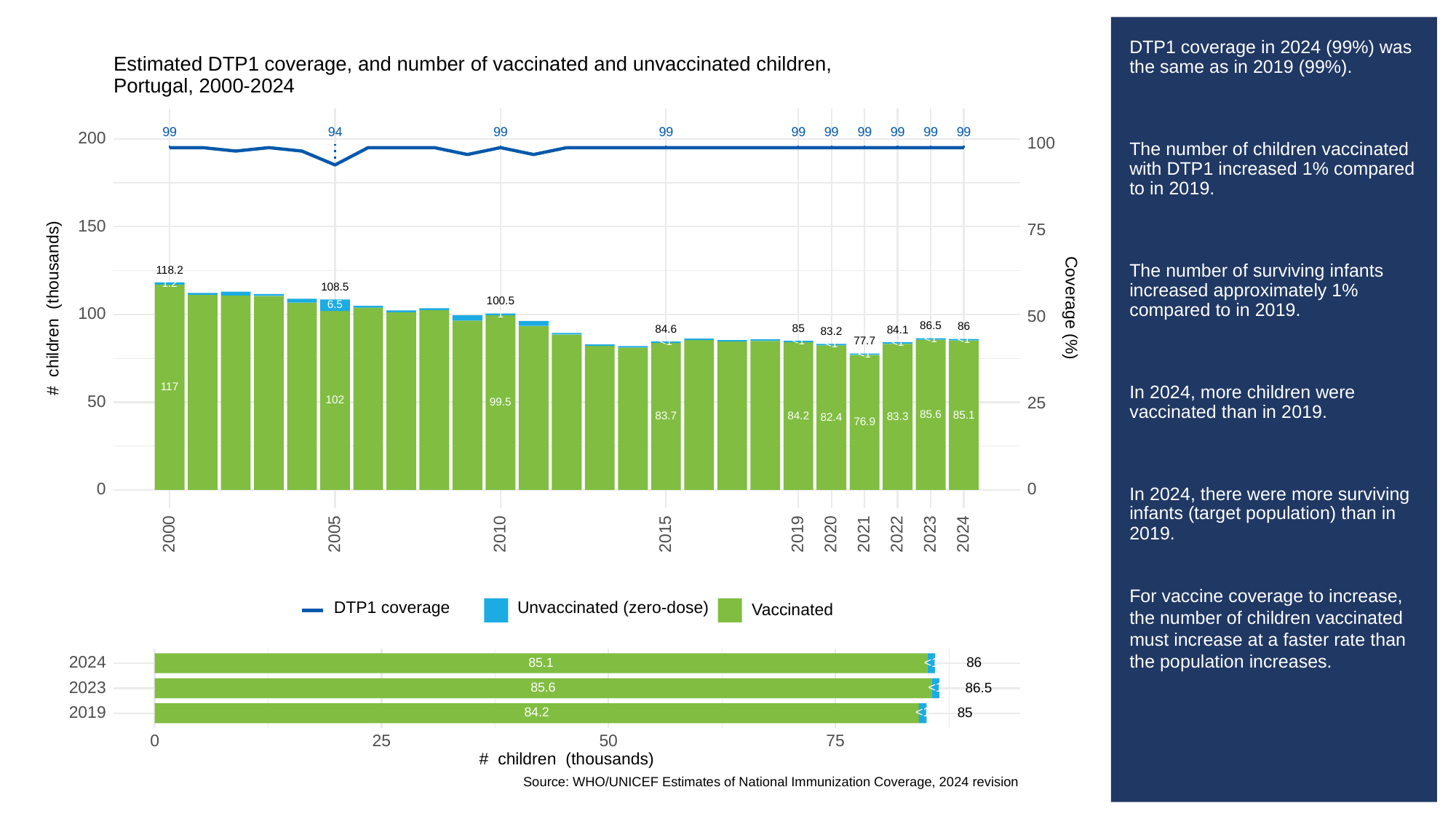

# DTP1 coverage in 2024 (99%) was the same as in 2019 (99%).

The number of children vaccinated with DTP1 increased 1% compared to in 2019.

The number of surviving infants increased approximately 1% compared to in 2019.

In 2024, more children were vaccinated than in 2019.

In 2024, there were more surviving infants (target population) than in 2019.

For vaccine coverage to increase, the number of children vaccinated must increase at a faster rate than the population increases.

Estimated DTP1 coverage, and number of vaccinated and unvaccinated children,
Portugal, 2000-2024

99
94
99
99
99
99
99
99
99
99
200
100

150
75

118.2

1.2

108.5

100.5

#  children  (thousands)
Coverage (%)
6.5

100

1

50

86.5
86
85
84.6

84.1
83.2

<1
<1
<1
77.7
<1

<1

<1

<1

117
50
102
25
99.5

85.6
85.1
84.2
83.7
83.3
82.4
76.9

0
0

2023
2000
2005
2010
2015
2019
2020
2021
2022
2024

Unvaccinated (zero-dose)
DTP1 coverage
Vaccinated

2024
86
85.1
<1

2023
86.5
85.6
<1

2019
85
84.2
<1

0
25
50
75
#  children  (thousands)
Source: WHO/UNICEF Estimates of National Immunization Coverage, 2024 revision